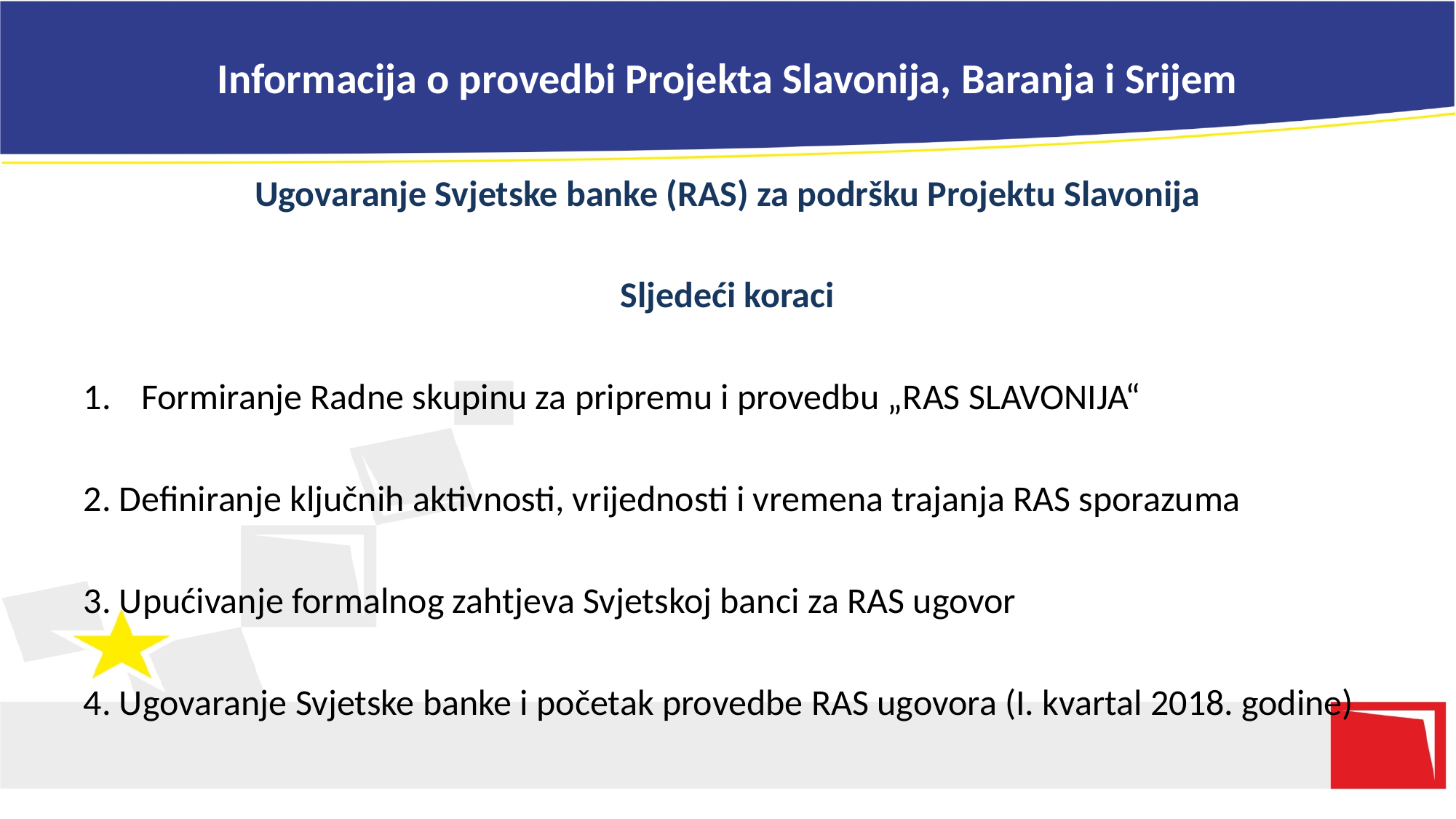

# Informacija o provedbi Projekta Slavonija, Baranja i Srijem
Ugovaranje Svjetske banke (RAS) za podršku Projektu Slavonija

Sljedeći koraci

Formiranje Radne skupinu za pripremu i provedbu „RAS SLAVONIJA“

2. Definiranje ključnih aktivnosti, vrijednosti i vremena trajanja RAS sporazuma

3. Upućivanje formalnog zahtjeva Svjetskoj banci za RAS ugovor

4. Ugovaranje Svjetske banke i početak provedbe RAS ugovora (I. kvartal 2018. godine)